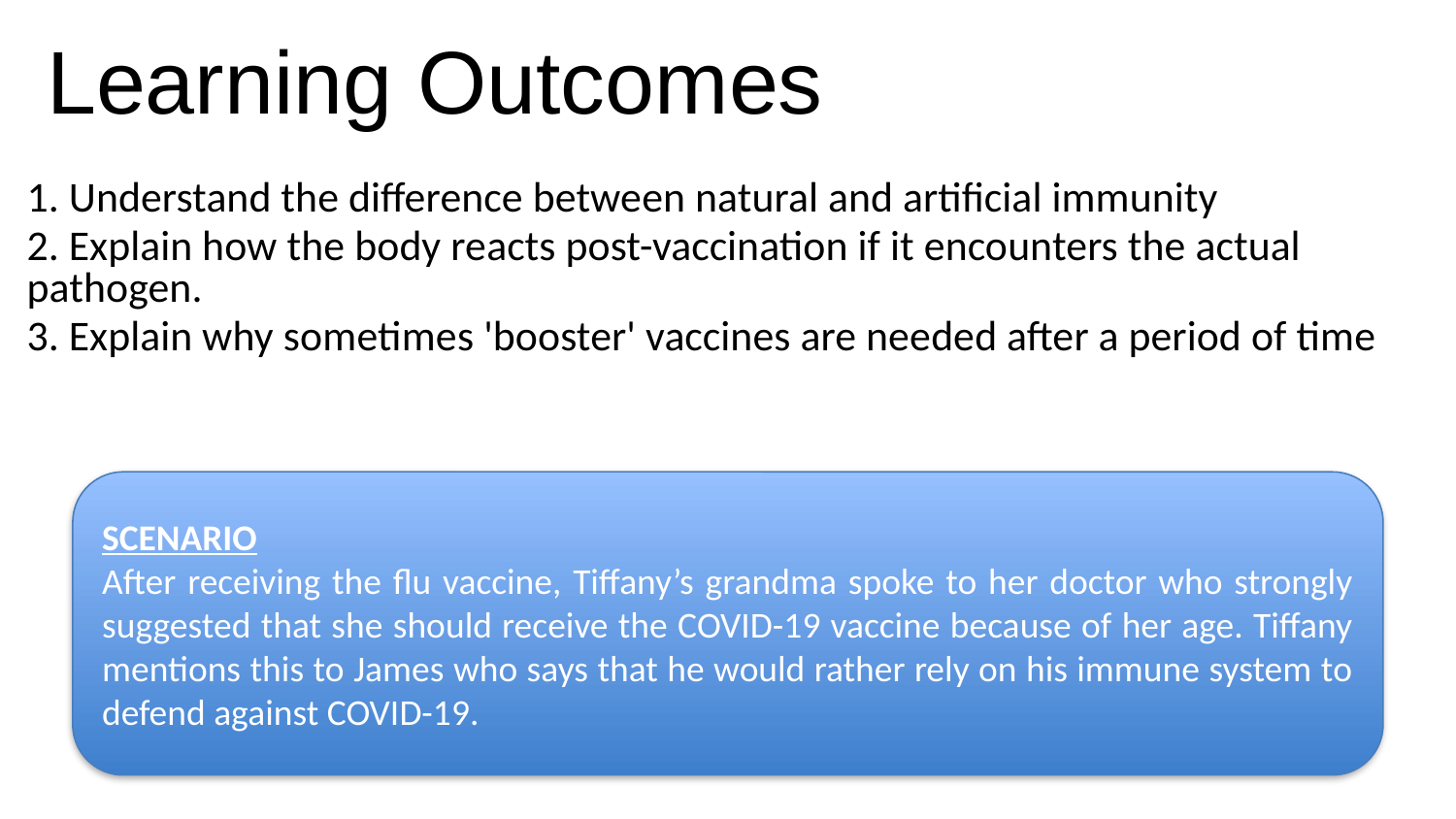

Learning Outcomes
1. Understand the difference between natural and artificial immunity
2. Explain how the body reacts post-vaccination if it encounters the actual pathogen.
3. Explain why sometimes 'booster' vaccines are needed after a period of time
SCENARIO
After receiving the flu vaccine, Tiffany’s grandma spoke to her doctor who strongly suggested that she should receive the COVID-19 vaccine because of her age. Tiffany mentions this to James who says that he would rather rely on his immune system to defend against COVID-19.